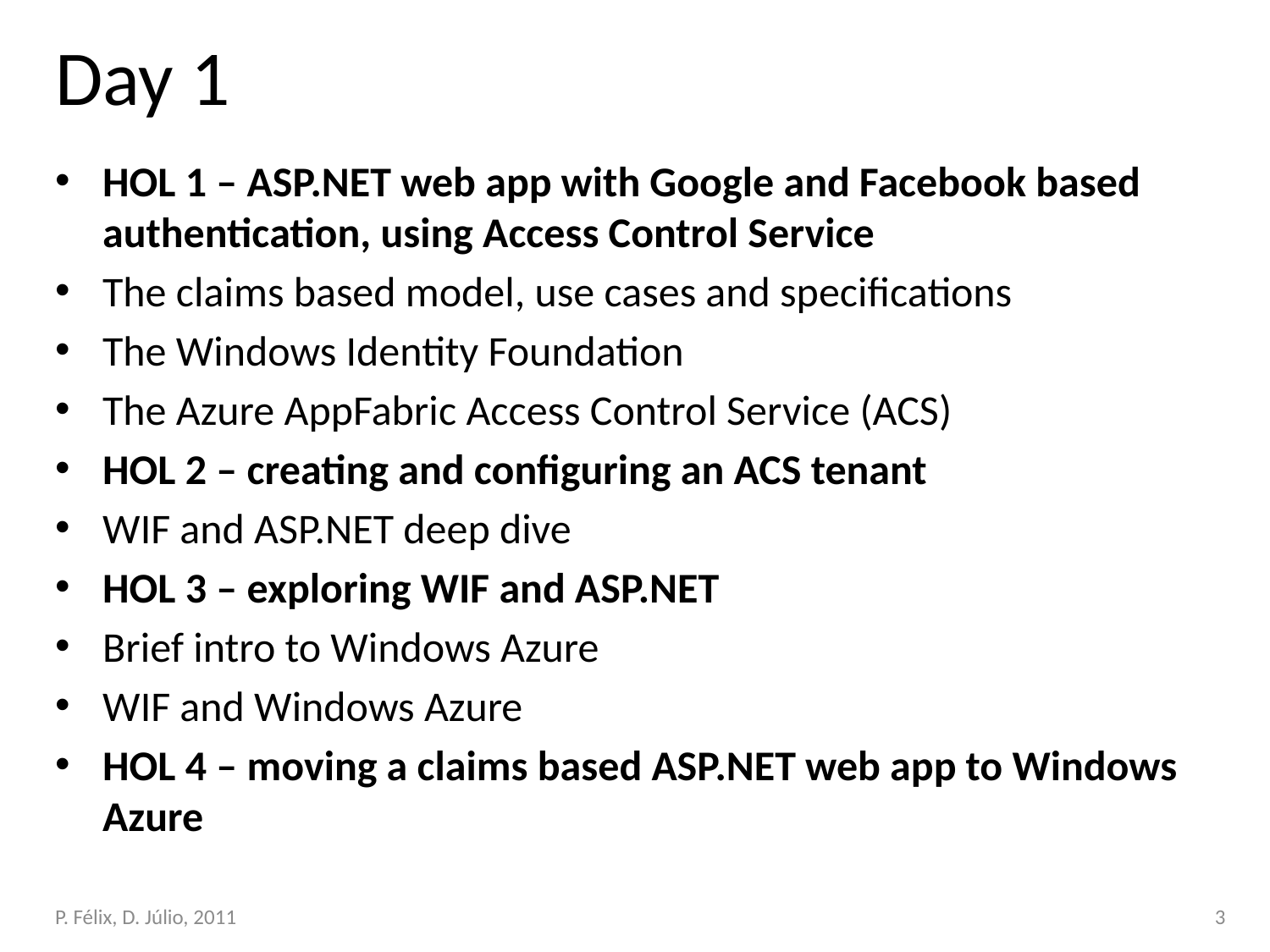

# Day 1
HOL 1 – ASP.NET web app with Google and Facebook based authentication, using Access Control Service
The claims based model, use cases and specifications
The Windows Identity Foundation
The Azure AppFabric Access Control Service (ACS)
HOL 2 – creating and configuring an ACS tenant
WIF and ASP.NET deep dive
HOL 3 – exploring WIF and ASP.NET
Brief intro to Windows Azure
WIF and Windows Azure
HOL 4 – moving a claims based ASP.NET web app to Windows Azure
P. Félix, D. Júlio, 2011
3